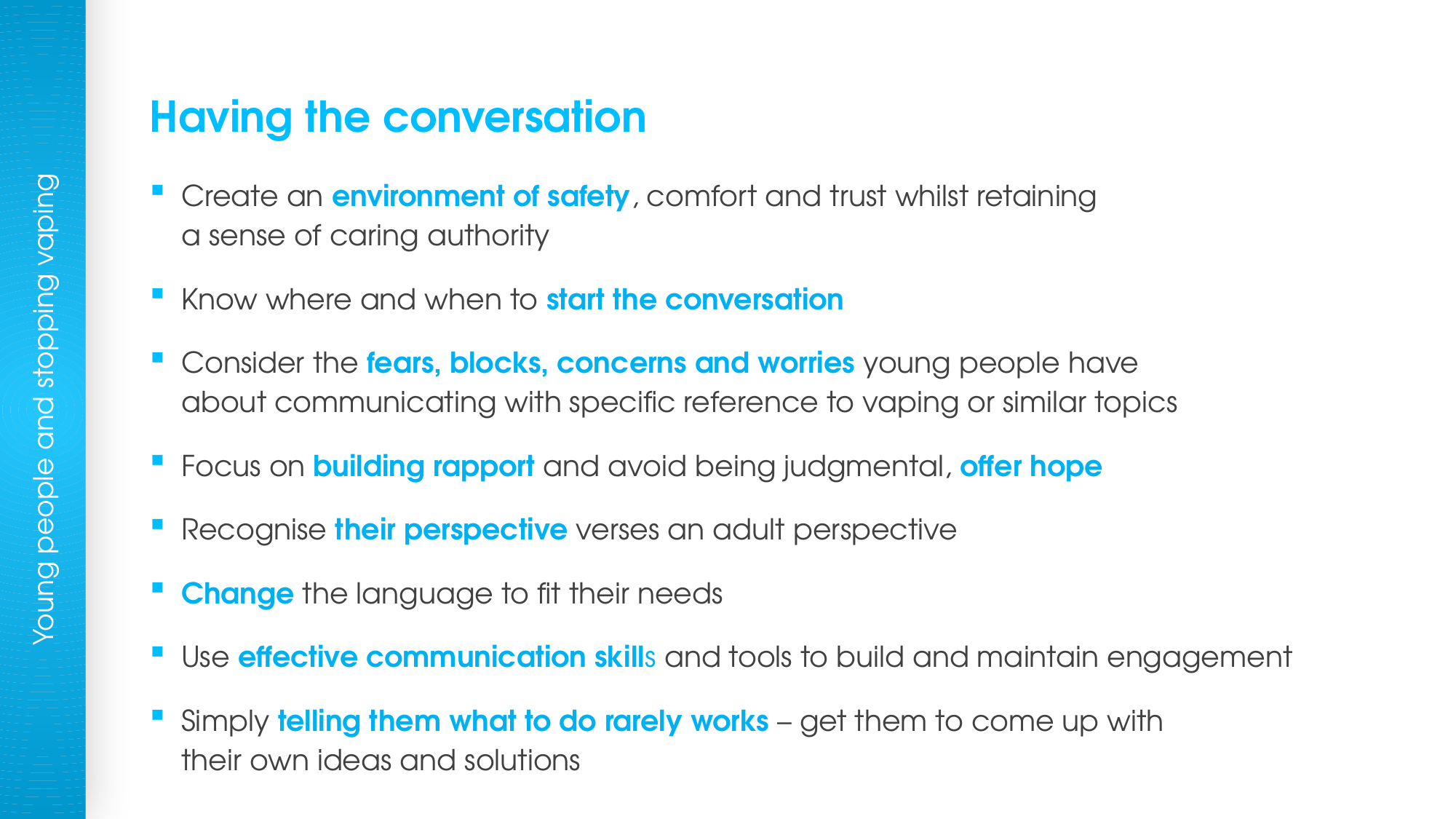

Having the conversation
# Create an environment of safety, comfort and trust whilst retaining a sense of caring authority
Know where and when to start the conversation
Consider the fears, blocks, concerns and worries young people have
about communicating with specific reference to vaping or similar topics
Focus on building rapport and avoid being judgmental, offer hope
Recognise their perspective verses an adult perspective
Change the language to fit their needs
Use effective communication skills and tools to build and maintain engagement
Simply telling them what to do rarely works – get them to come up with
their own ideas and solutions